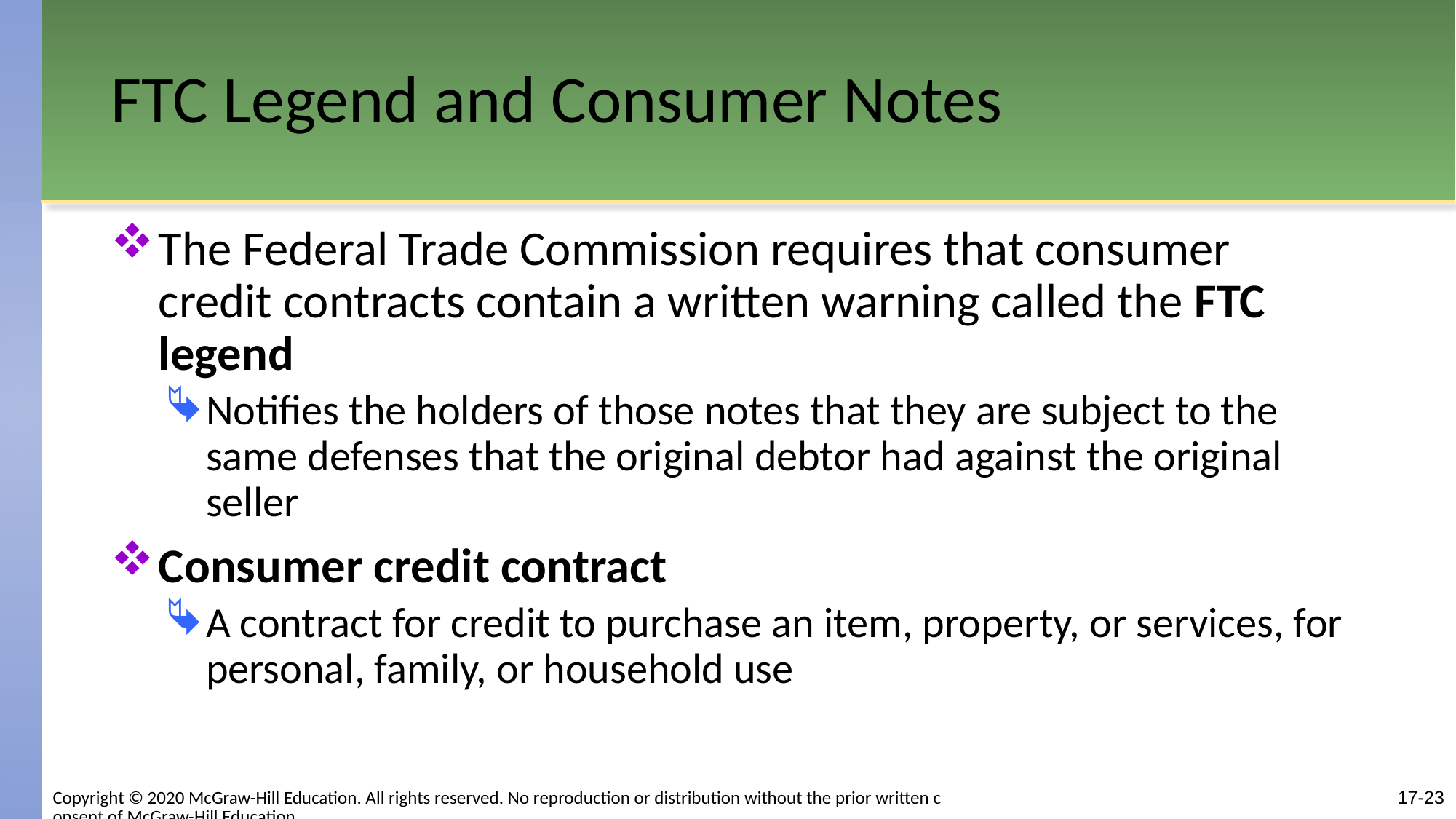

# FTC Legend and Consumer Notes
The Federal Trade Commission requires that consumer credit contracts contain a written warning called the FTC legend
Notifies the holders of those notes that they are subject to the same defenses that the original debtor had against the original seller
Consumer credit contract
A contract for credit to purchase an item, property, or services, for personal, family, or household use
17-23
Copyright © 2020 McGraw-Hill Education. All rights reserved. No reproduction or distribution without the prior written consent of McGraw-Hill Education.